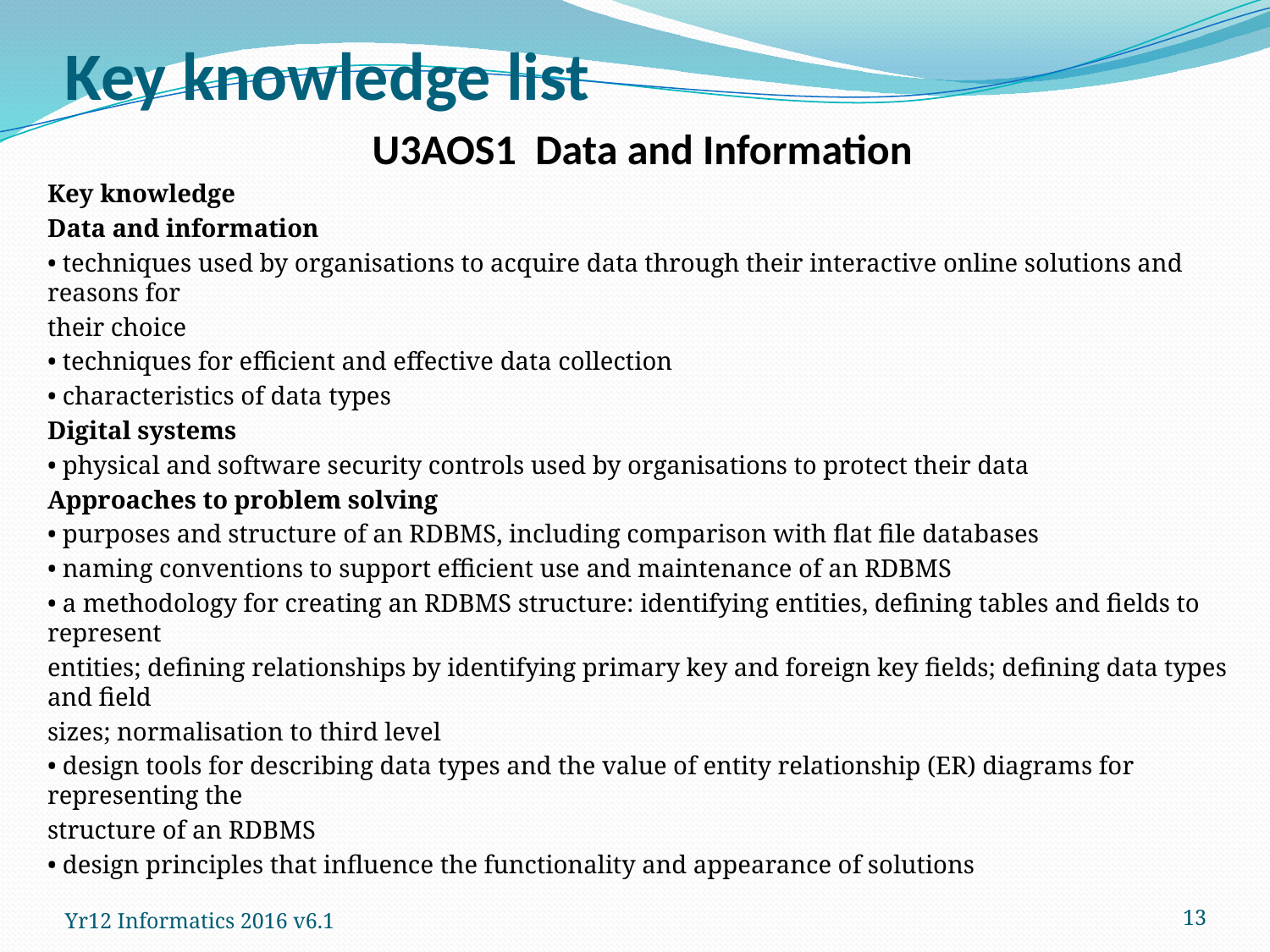

# Key knowledge list
U3AOS1  Data and Information
Key knowledge
Data and information
• techniques used by organisations to acquire data through their interactive online solutions and reasons for
their choice
• techniques for efficient and effective data collection
• characteristics of data types
Digital systems
• physical and software security controls used by organisations to protect their data
Approaches to problem solving
• purposes and structure of an RDBMS, including comparison with flat file databases
• naming conventions to support efficient use and maintenance of an RDBMS
• a methodology for creating an RDBMS structure: identifying entities, defining tables and fields to represent
entities; defining relationships by identifying primary key and foreign key fields; defining data types and field
sizes; normalisation to third level
• design tools for describing data types and the value of entity relationship (ER) diagrams for representing the
structure of an RDBMS
• design principles that influence the functionality and appearance of solutions
13
Yr12 Informatics 2016 v6.1